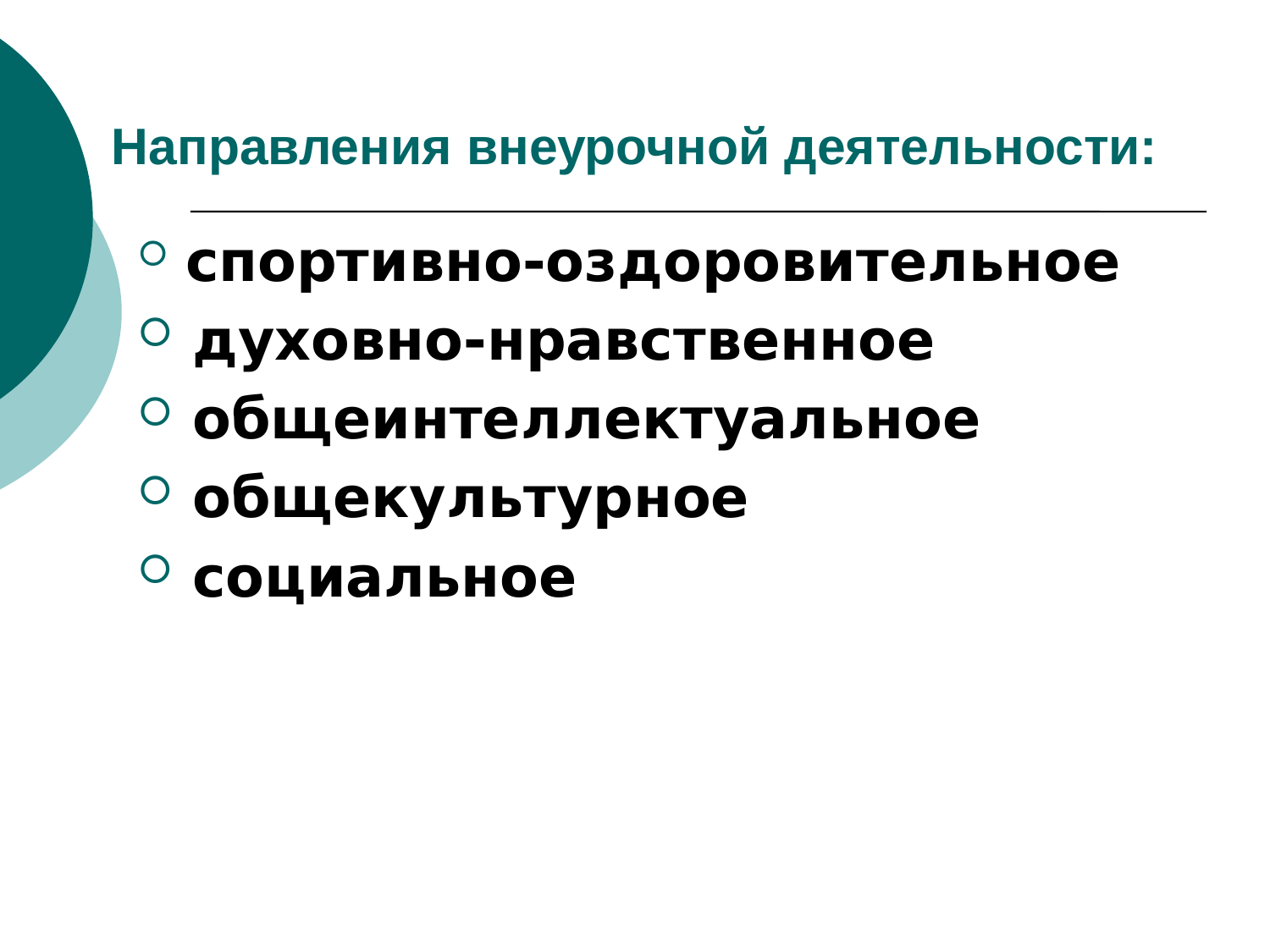

Направления внеурочной деятельности:
 спортивно-оздоровительное
 духовно-нравственное
 общеинтеллектуальное
 общекультурное
 социальное